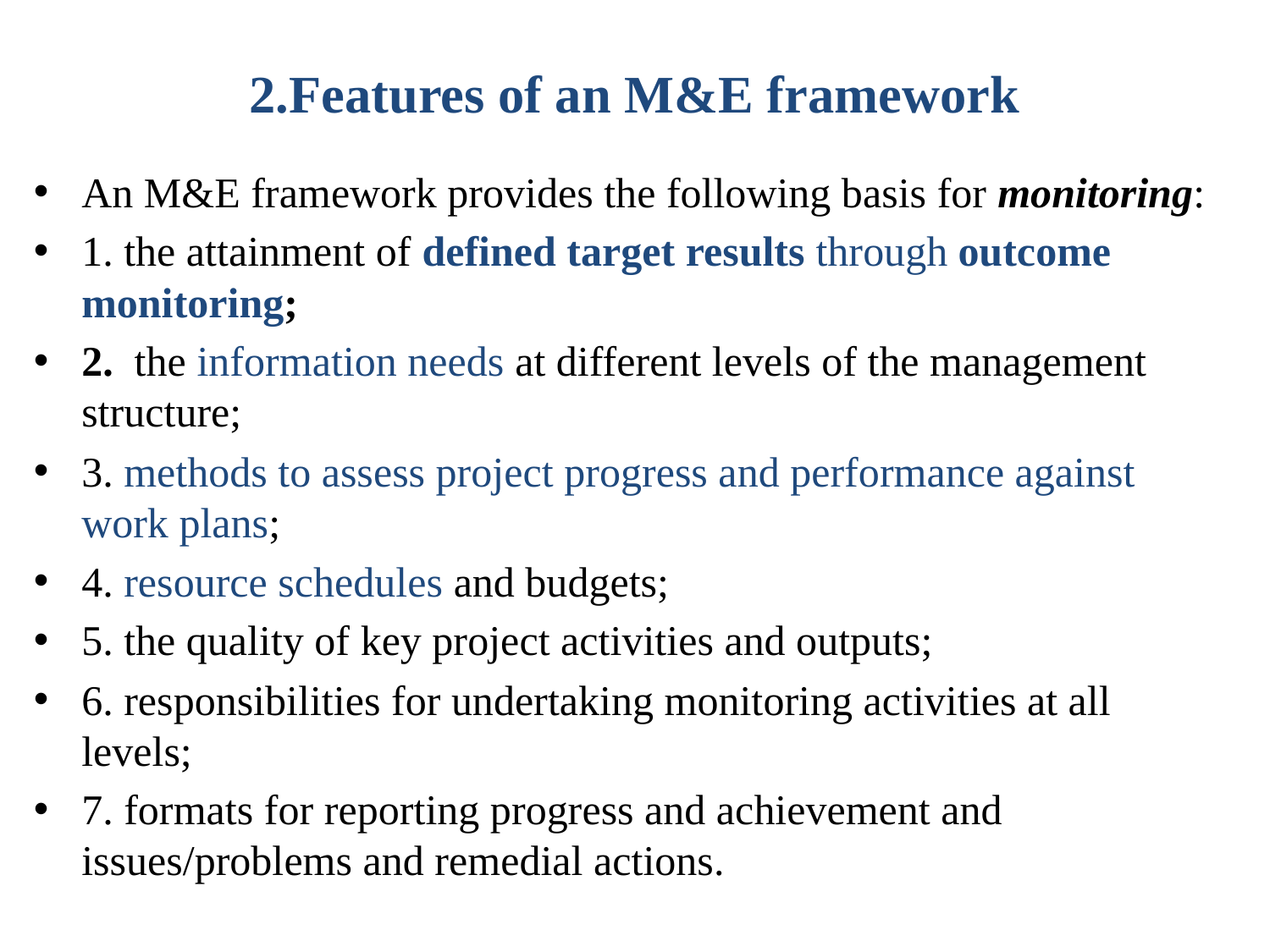

# 2.Features of an M&E framework
An M&E framework provides the following basis for monitoring:
1. the attainment of defined target results through outcome monitoring;
2.  the information needs at different levels of the management structure;
3. methods to assess project progress and performance against work plans;
4. resource schedules and budgets;
5. the quality of key project activities and outputs;
6. responsibilities for undertaking monitoring activities at all levels;
7. formats for reporting progress and achievement and issues/problems and remedial actions.